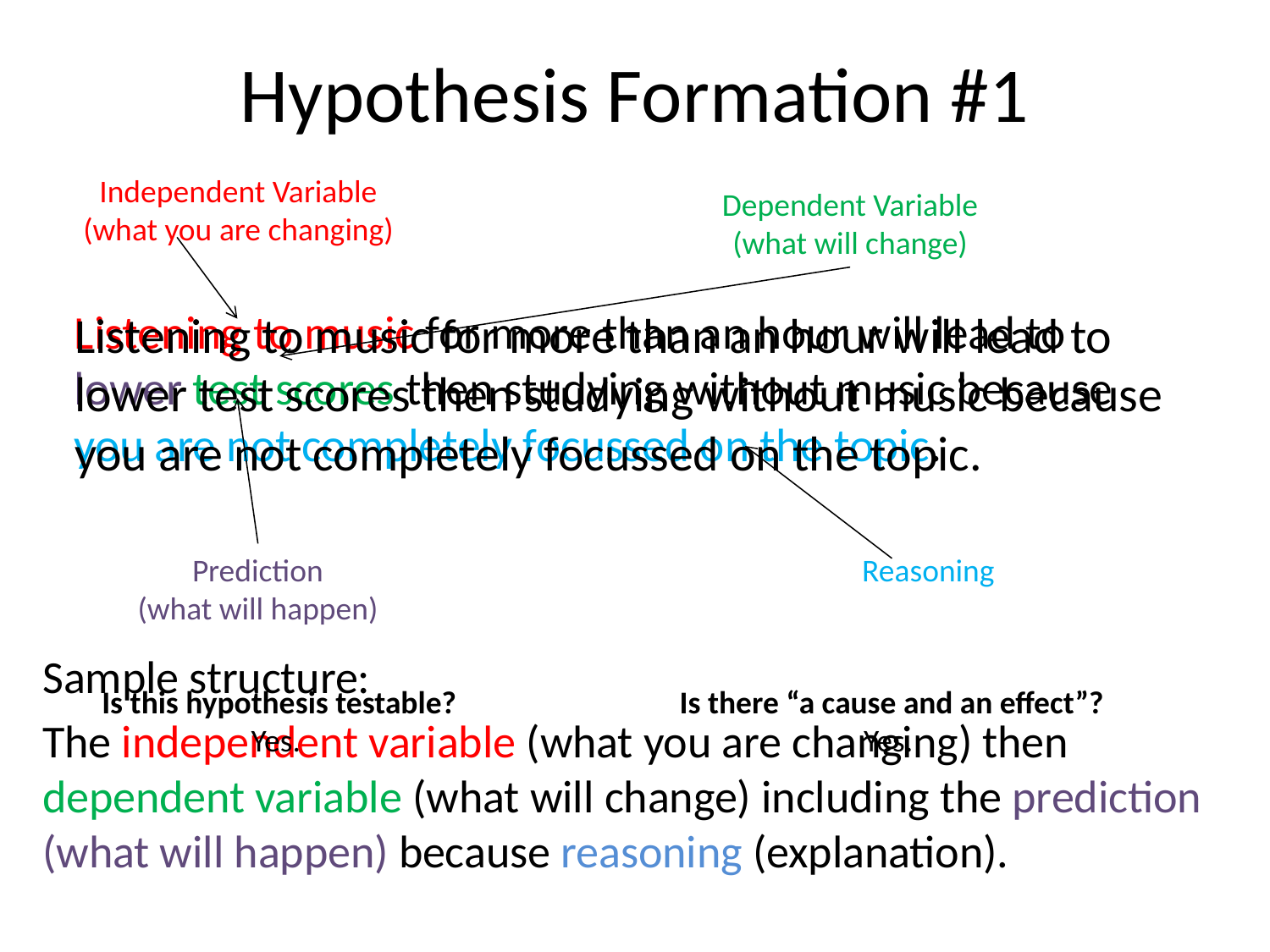

Hypothesis Formation #1
Independent Variable
(what you are changing)
Dependent Variable (what will change)
Listening to music for more than an hour will lead to lower test scores then studying without music because you are not completely focussed on the topic.
Listening to music for more than an hour will lead to lower test scores then studying without music because you are not completely focussed on the topic.
Prediction
(what will happen)
Reasoning
Sample structure:
The independent variable (what you are changing) then dependent variable (what will change) including the prediction  (what will happen) because reasoning (explanation).
Is this hypothesis testable?
Yes.
Is there “a cause and an effect”?
Yes.